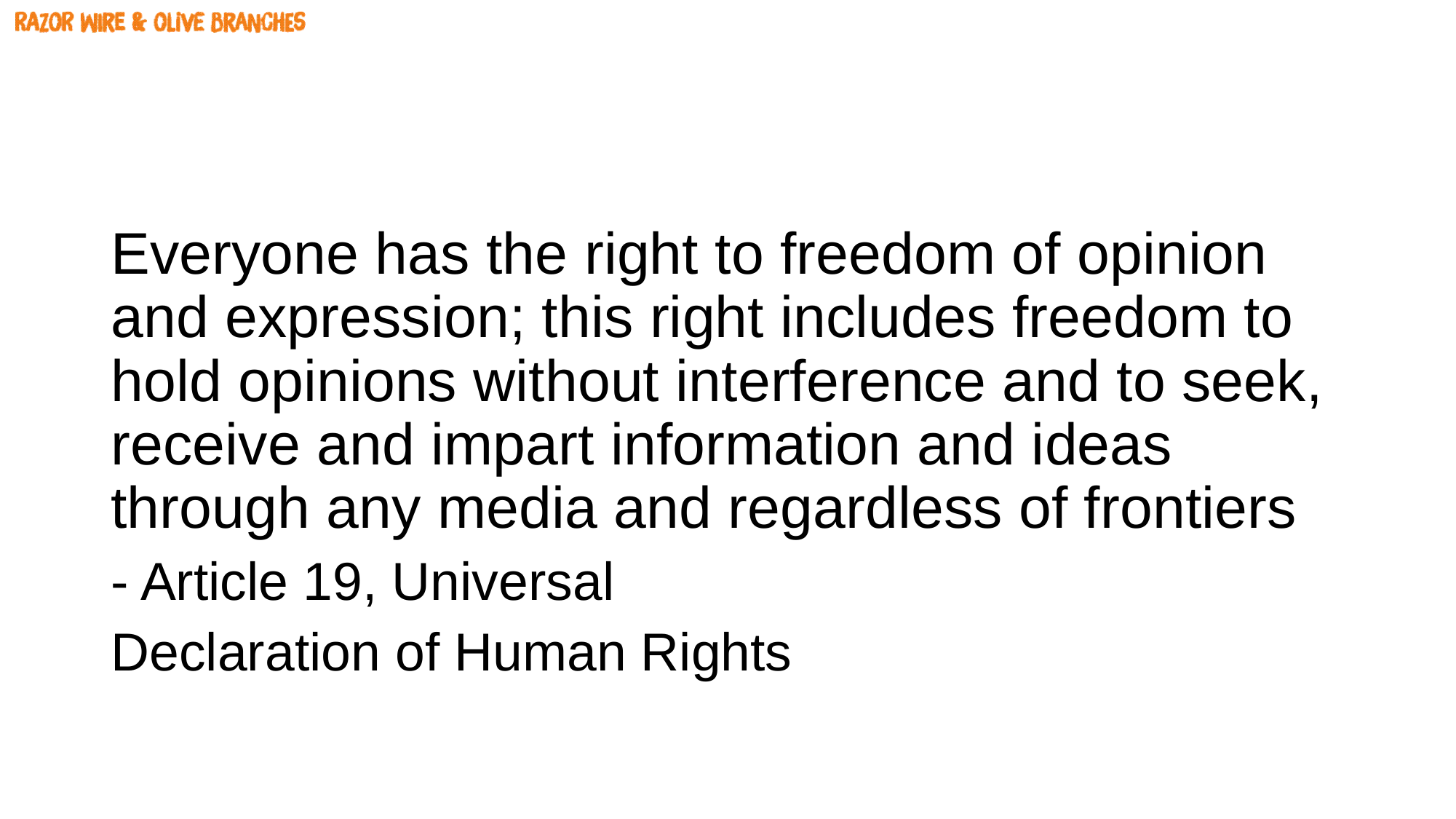

#
Everyone has the right to freedom of opinion and expression; this right includes freedom to hold opinions without interference and to seek, receive and impart information and ideas through any media and regardless of frontiers
- Article 19, Universal
Declaration of Human Rights